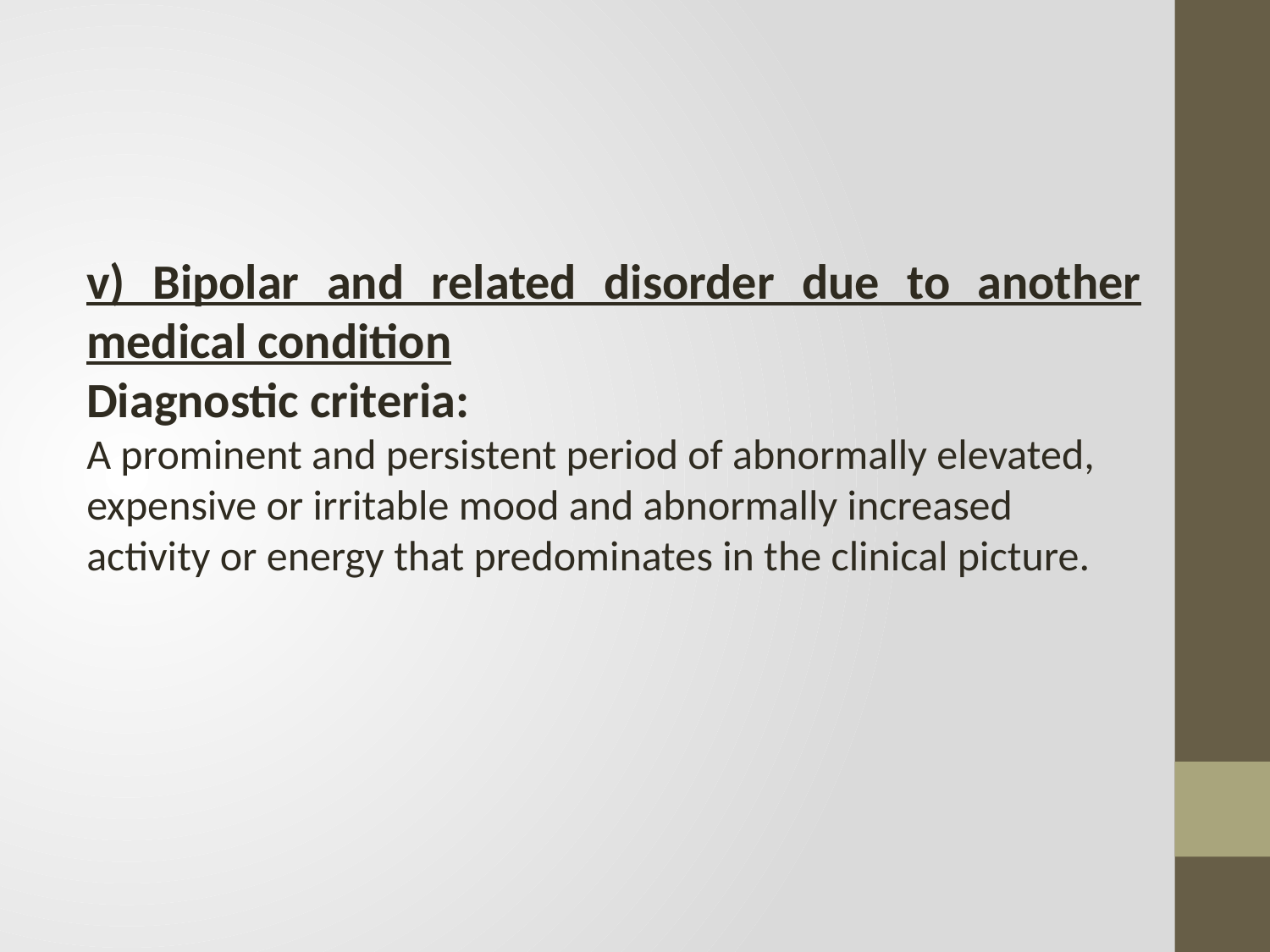

v) Bipolar and related disorder due to another medical condition
Diagnostic criteria:
A prominent and persistent period of abnormally elevated, expensive or irritable mood and abnormally increased activity or energy that predominates in the clinical picture.